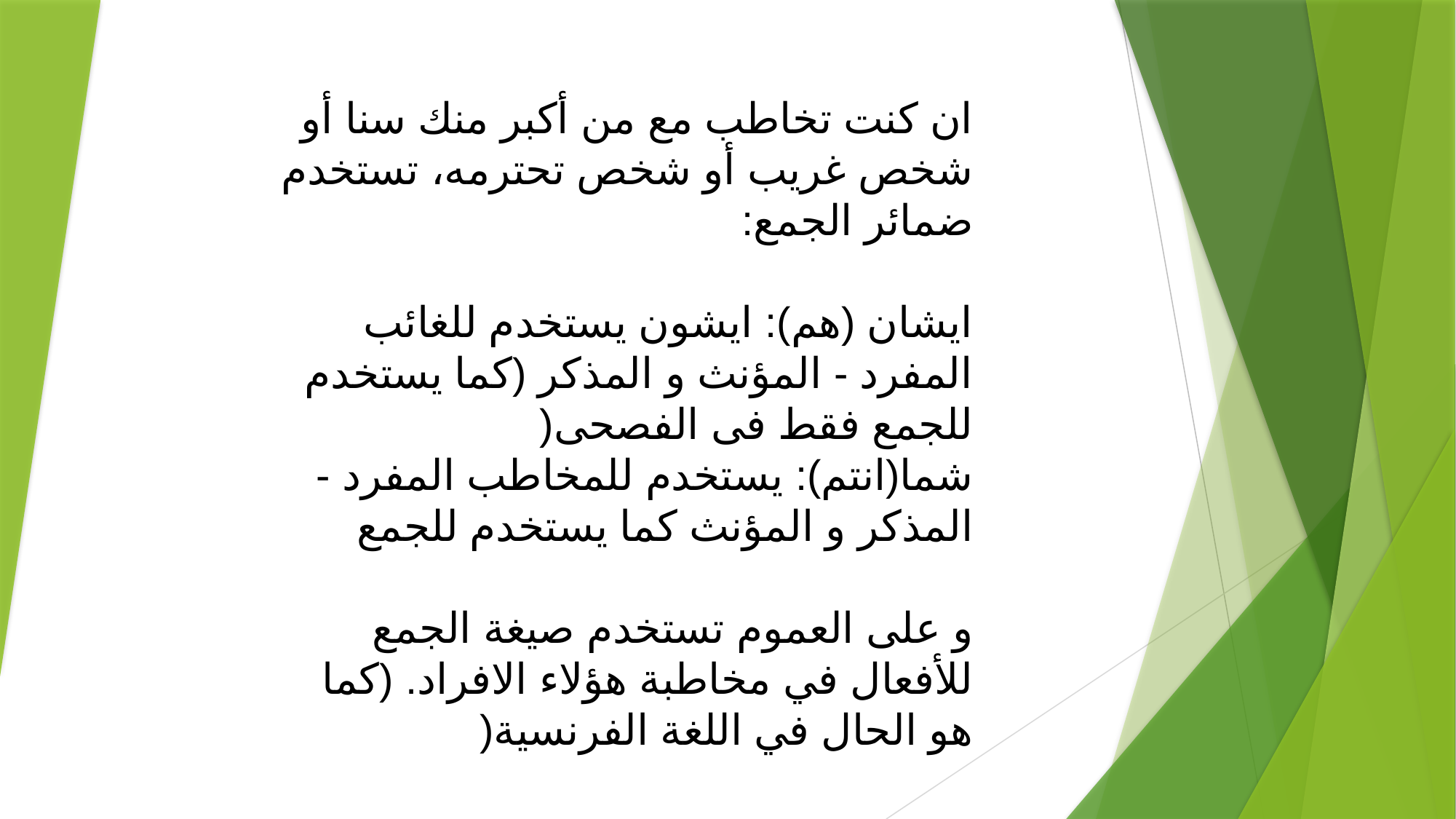

ان كنت تخاطب مع من أكبر منك سنا أو شخص غريب أو شخص تحترمه، تستخدم ضمائر الجمع:
ايشان (هم): ايشون يستخدم للغائب المفرد - المؤنث و المذكر (كما يستخدم للجمع فقط فى الفصحى(
شما(انتم): يستخدم للمخاطب المفرد - المذكر و المؤنث كما يستخدم للجمع
و على العموم تستخدم صيغة الجمع للأفعال في مخاطبة هؤلاء الافراد. (كما هو الحال في اللغة الفرنسية(